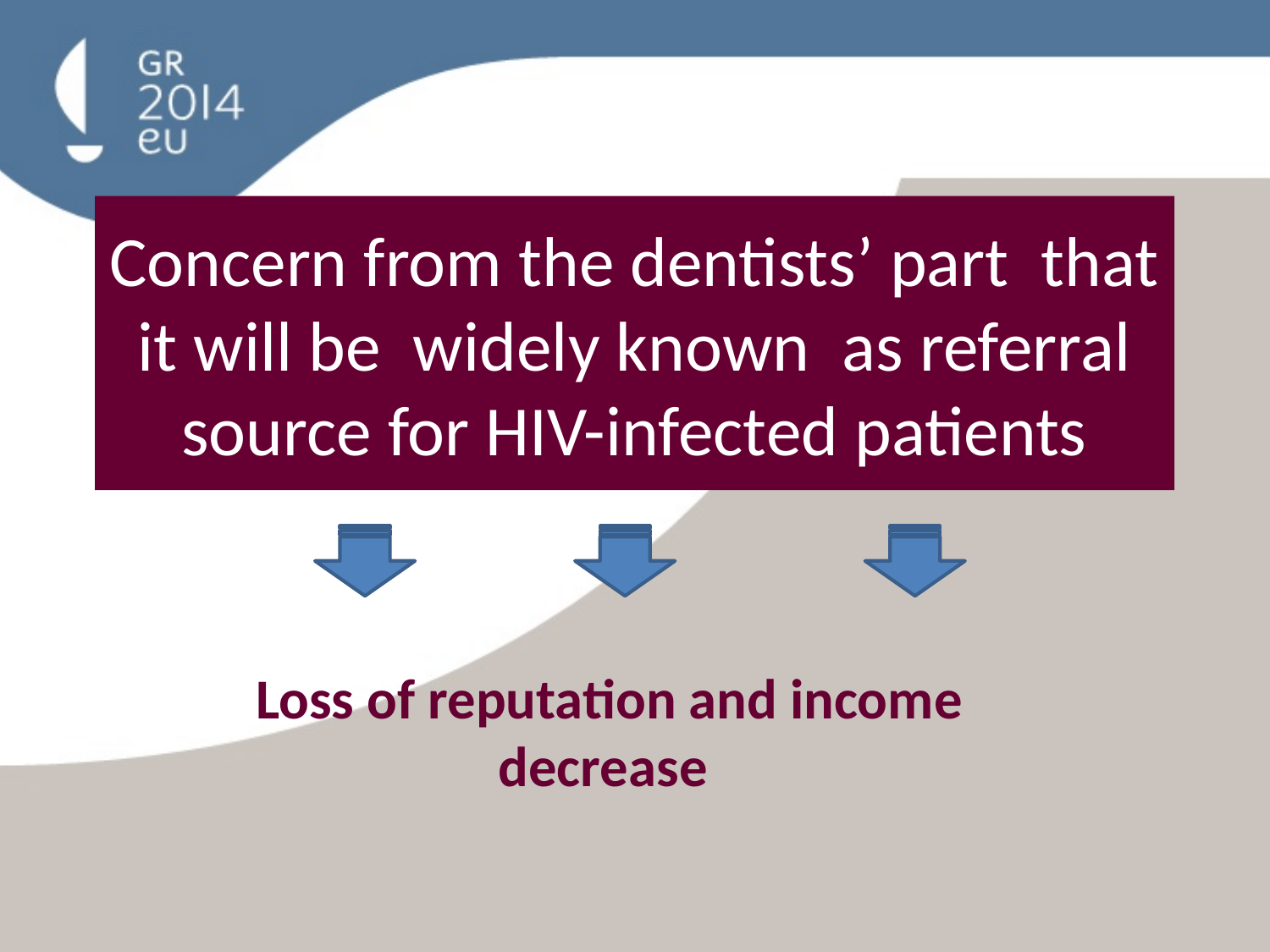

# Concern from the dentists’ part  that it will be  widely known  as referral source for HIV-infected patients

Loss of reputation and income decrease